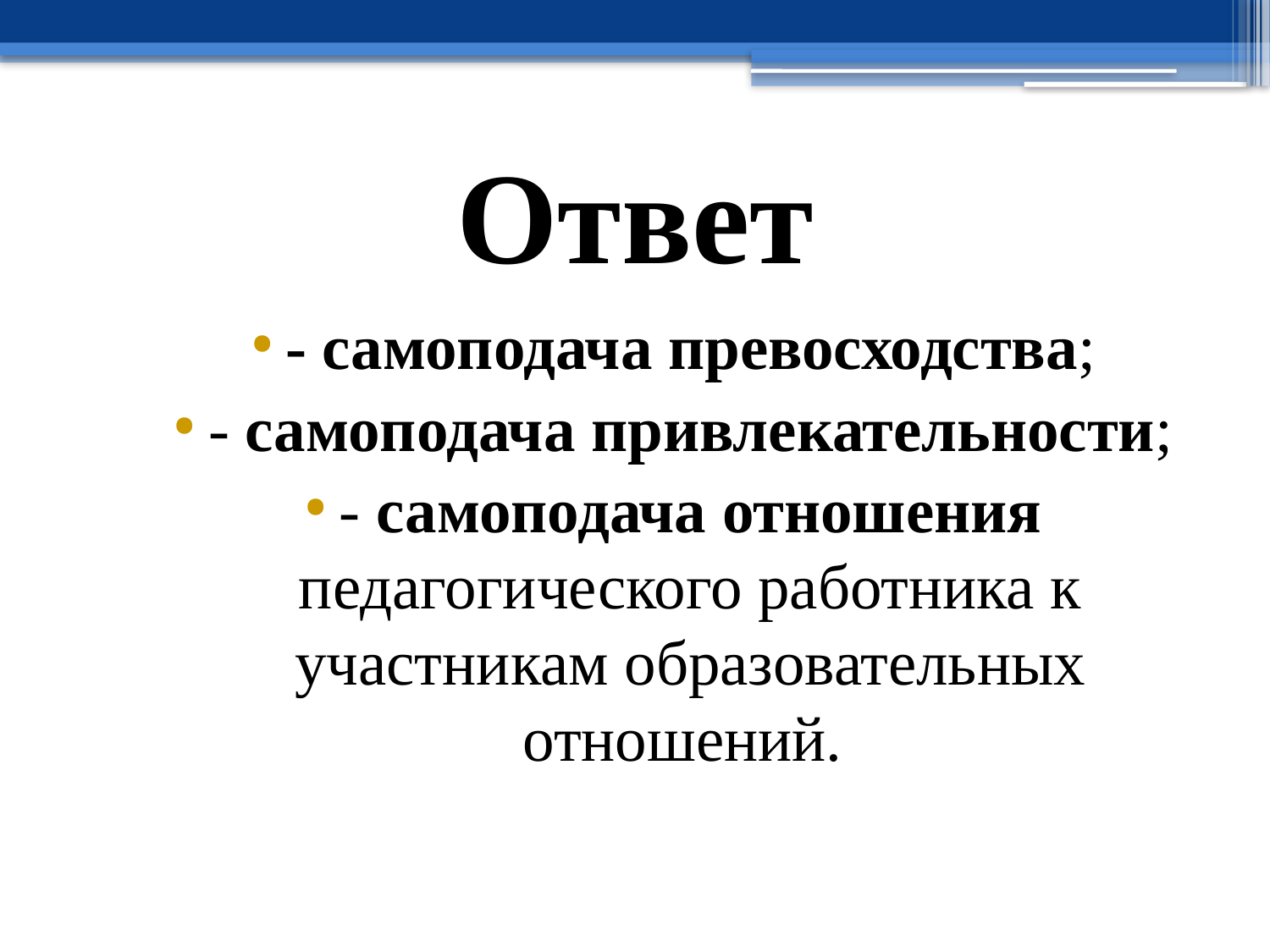

# Ответ
- самоподача превосходства;
- самоподача привлекательности;
- самоподача отношения педагогического работника к участникам образовательных отношений.